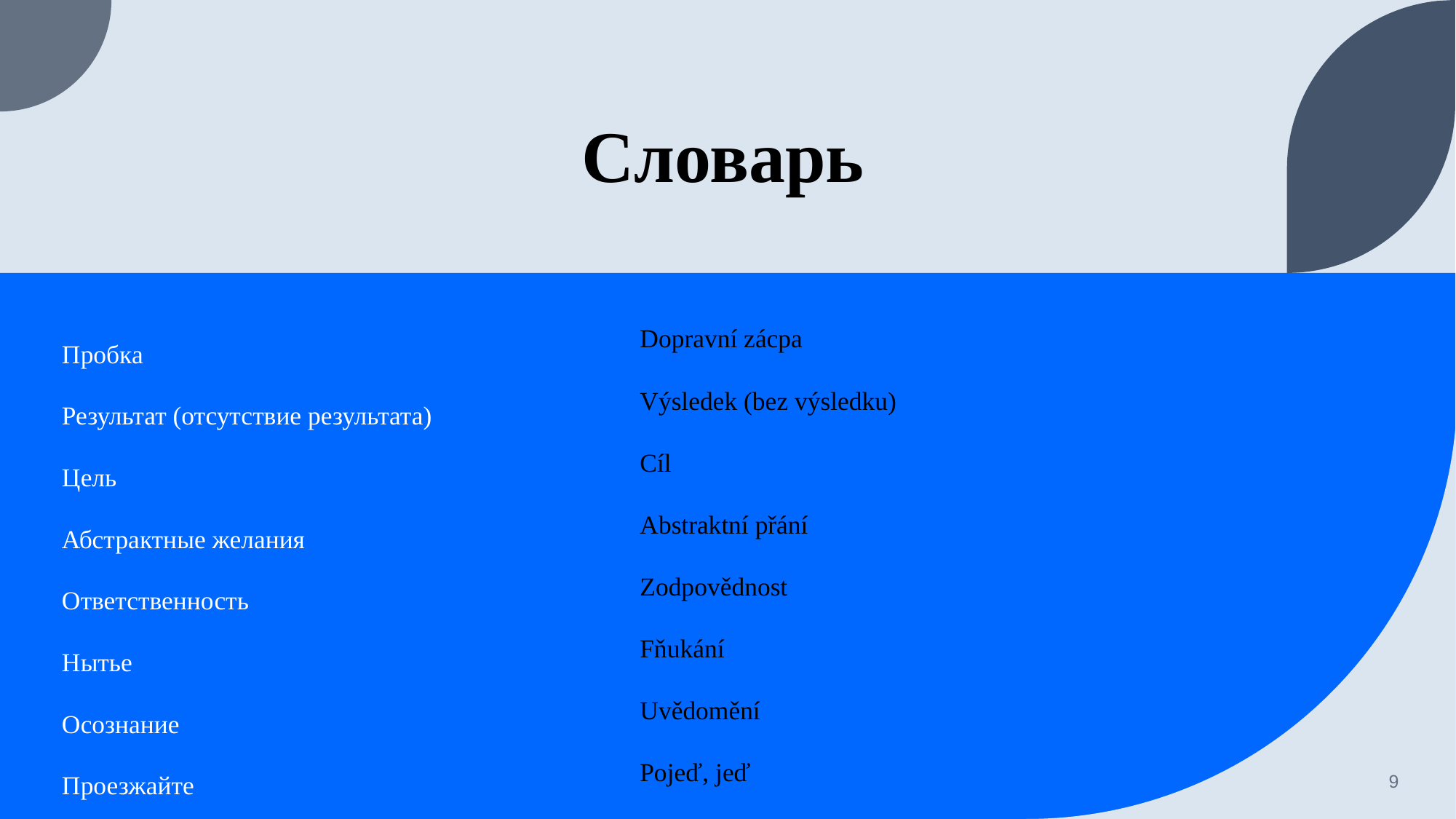

# Словарь
Пробка
Результат (отсутствие результата)
Цель
Абстрактные желания
Ответственность
Нытье
Осознание
Проезжайте

Dopravní zácpa

Výsledek (bez výsledku)

Cíl

Abstraktní přání

Zodpovědnost

Fňukání

Uvědomění

Pojeď, jeď
9